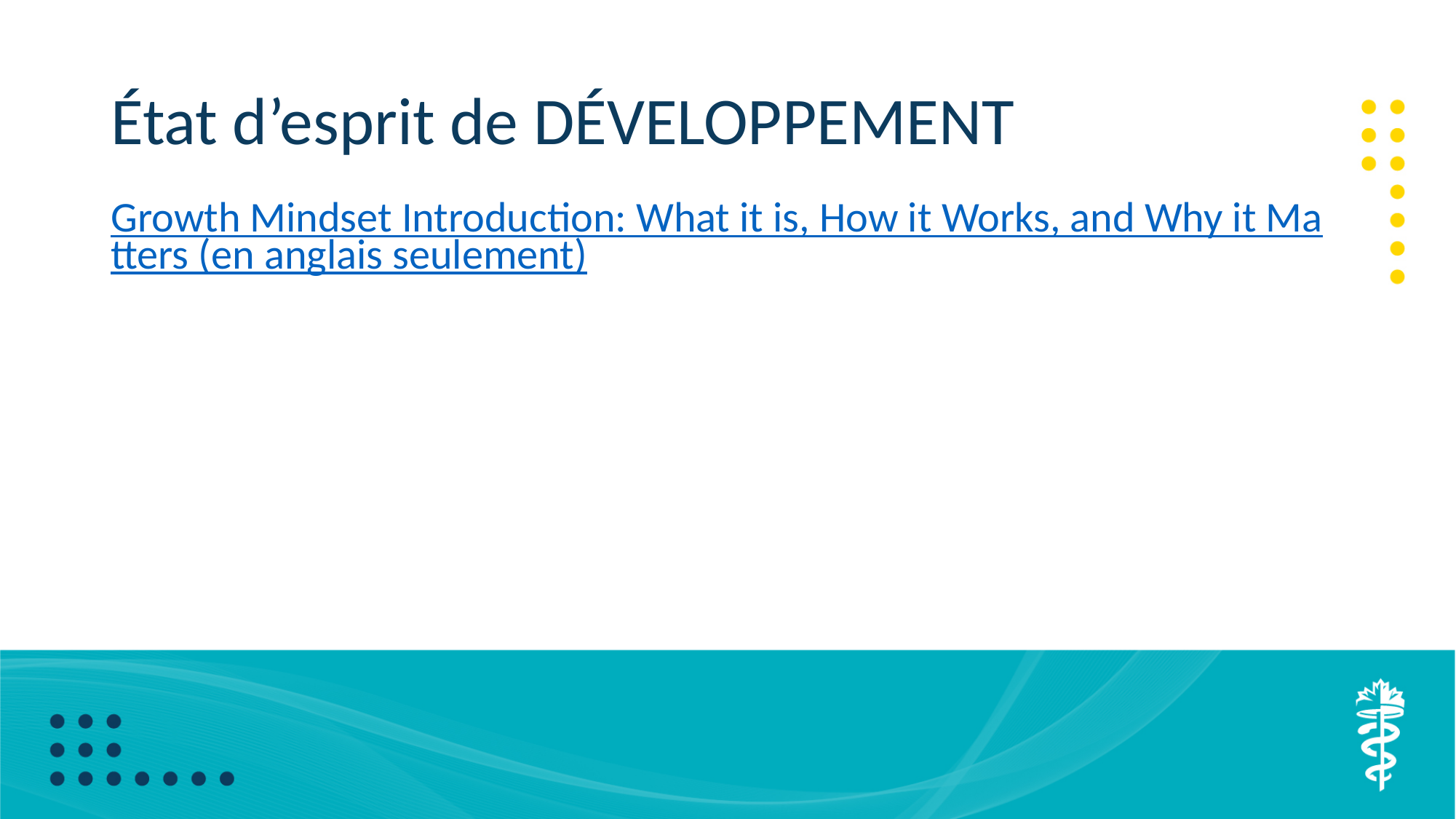

# État d’esprit de DÉVELOPPEMENT
Growth Mindset Introduction: What it is, How it Works, and Why it Matters (en anglais seulement)